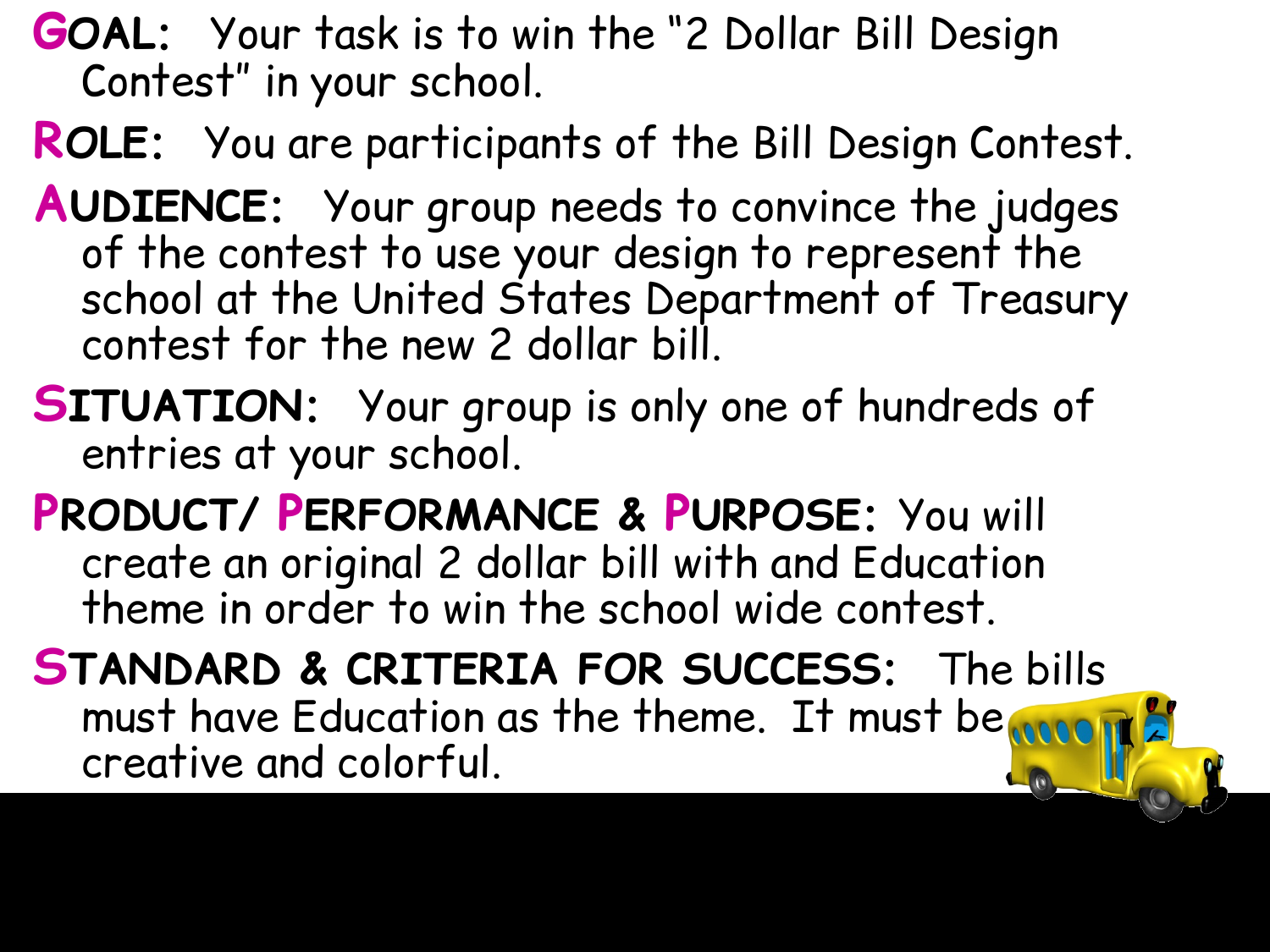

GOAL:  Your task is to win the “2 Dollar Bill Design Contest” in your school.
ROLE:  You are participants of the Bill Design Contest.
AUDIENCE:  Your group needs to convince the judges of the contest to use your design to represent the school at the United States Department of Treasury contest for the new 2 dollar bill.
SITUATION:  Your group is only one of hundreds of entries at your school.
PRODUCT/ PERFORMANCE & PURPOSE: You will create an original 2 dollar bill with and Education theme in order to win the school wide contest.
STANDARD & CRITERIA FOR SUCCESS:  The bills must have Education as the theme.  It must be creative and colorful.